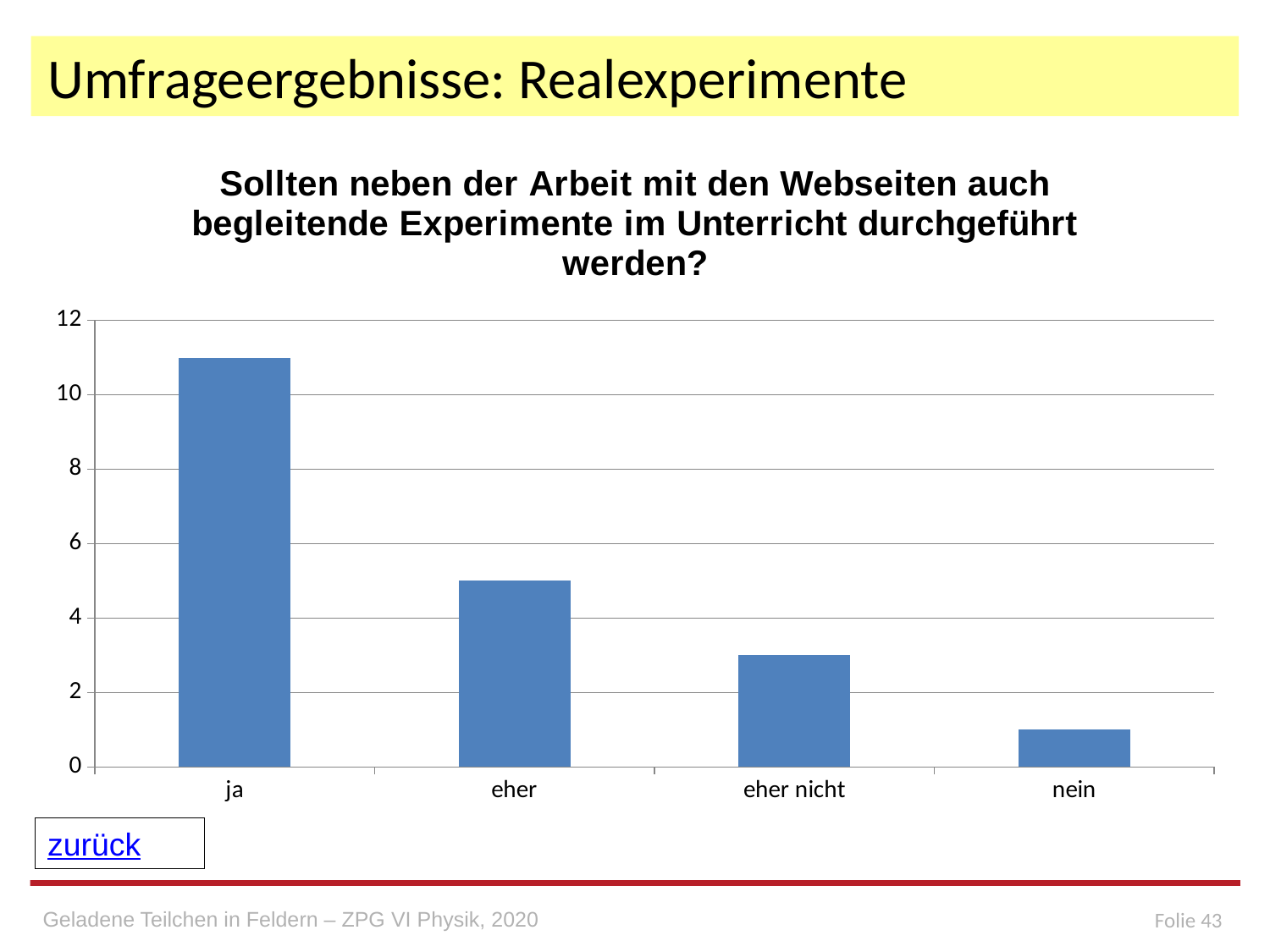

# Umfrageergebnisse: Realexperimente

### Chart: Sollten neben der Arbeit mit den Webseiten auch begleitende Experimente im Unterricht durchgeführt werden?

| Category | Sollten neben der Arbeit mit den Webseiten auch begleitende Experimente im Unterricht durchgeführt werden? |
|---|---|
| ja | 11.0 |
| eher | 5.0 |
| eher nicht | 3.0 |
| nein | 1.0 |

zurück
Geladene Teilchen in Feldern – ZPG VI Physik, 2020
Folie 43